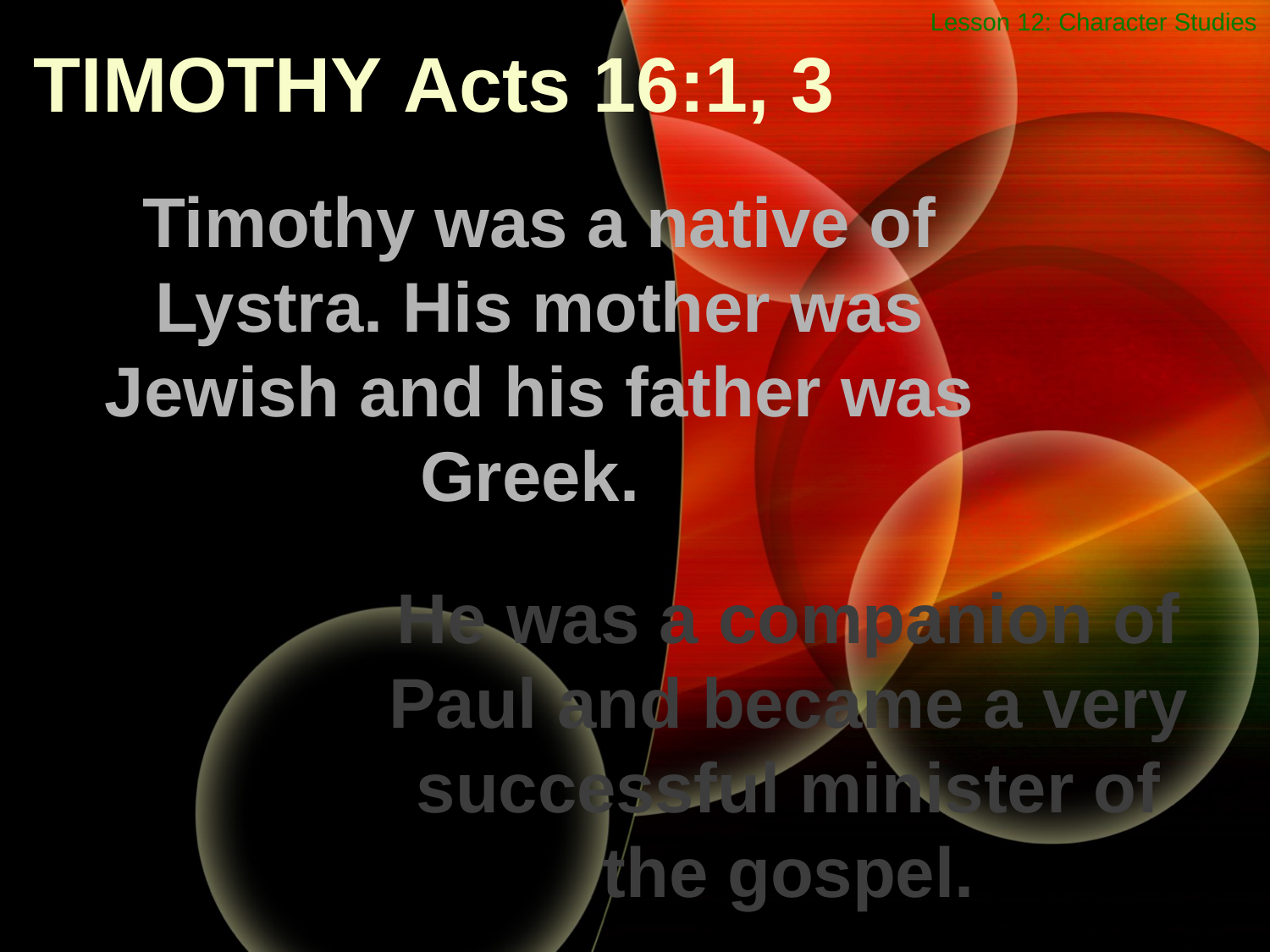

Lesson 12: Character Studies
TIMOTHY Acts 16:1, 3
Timothy was a native of Lystra. His mother was Jewish and his father was Greek.
He was a companion of Paul and became a very successful minister of the gospel.